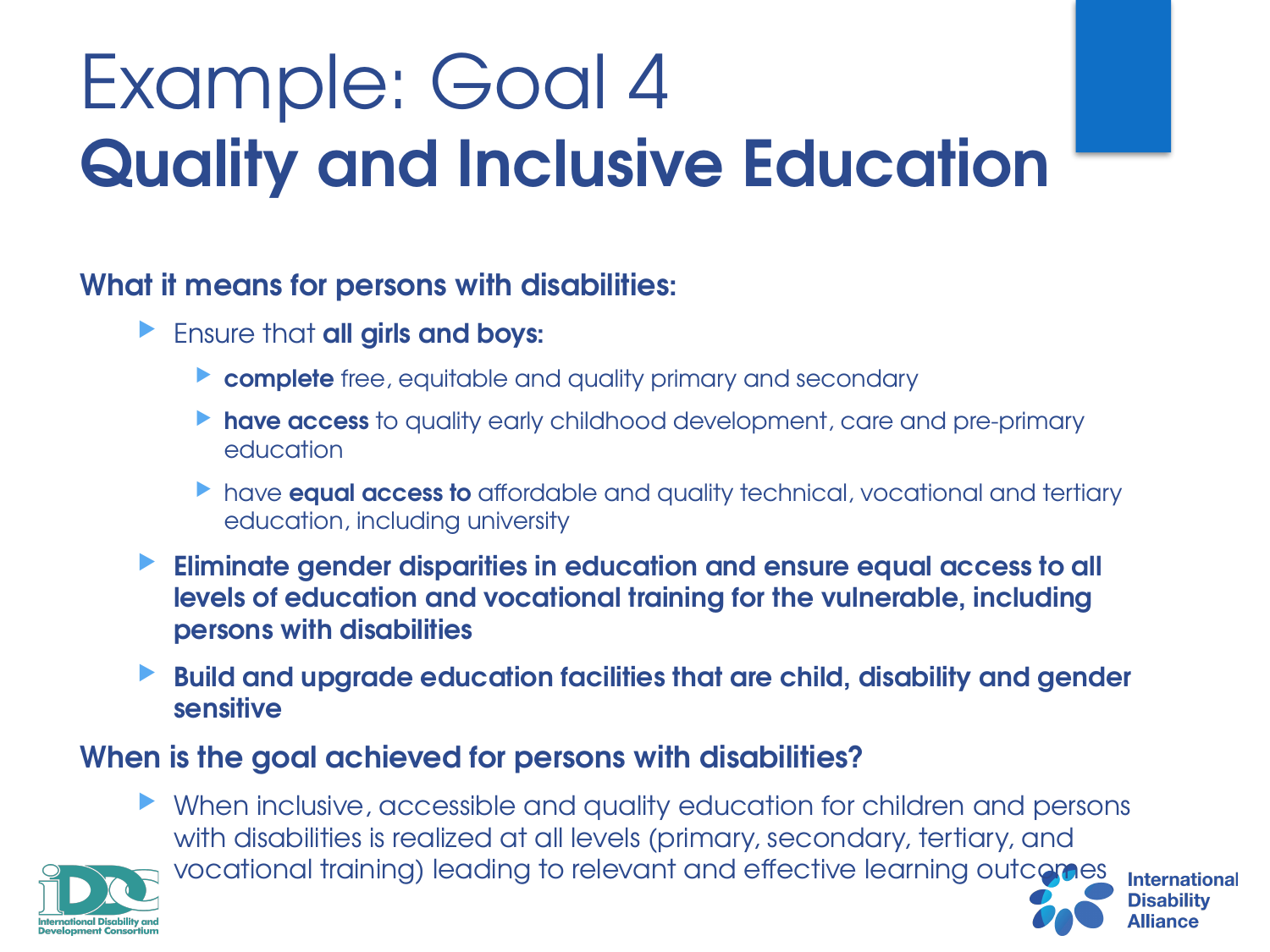

# Example: Goal 4 Quality and Inclusive Education
What it means for persons with disabilities:
Ensure that all girls and boys:
complete free, equitable and quality primary and secondary
have access to quality early childhood development, care and pre-primary education
have equal access to affordable and quality technical, vocational and tertiary education, including university
Eliminate gender disparities in education and ensure equal access to all levels of education and vocational training for the vulnerable, including persons with disabilities
Build and upgrade education facilities that are child, disability and gender sensitive
When is the goal achieved for persons with disabilities?
When inclusive, accessible and quality education for children and persons with disabilities is realized at all levels (primary, secondary, tertiary, and vocational training) leading to relevant and effective learning outcomes